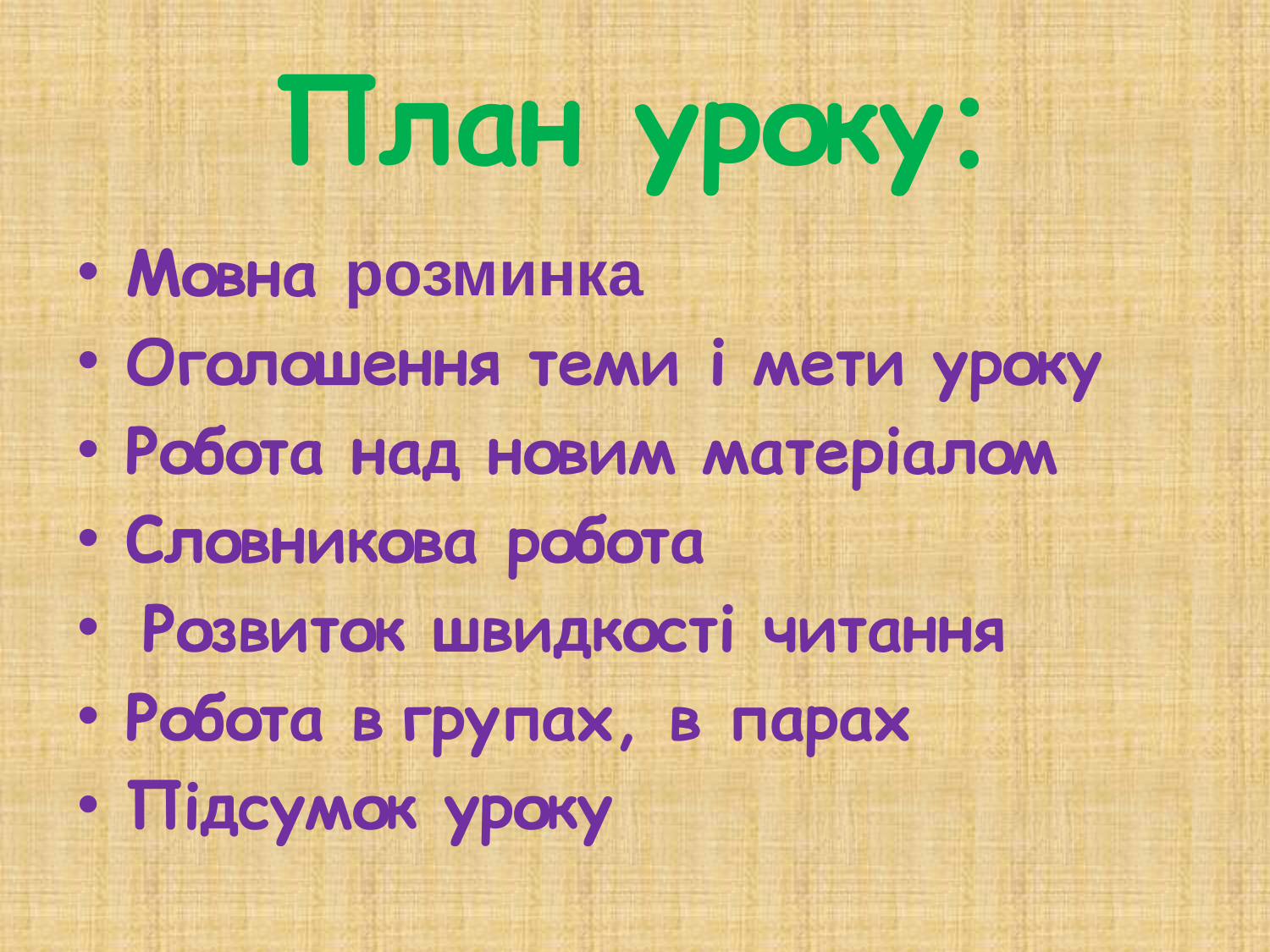

# План уроку:
Мовна розминка
Оголошення теми і мети уроку
Робота над новим матеріалом
Словникова робота
 Розвиток швидкості читання
Робота в групах, в парах
Підсумок уроку